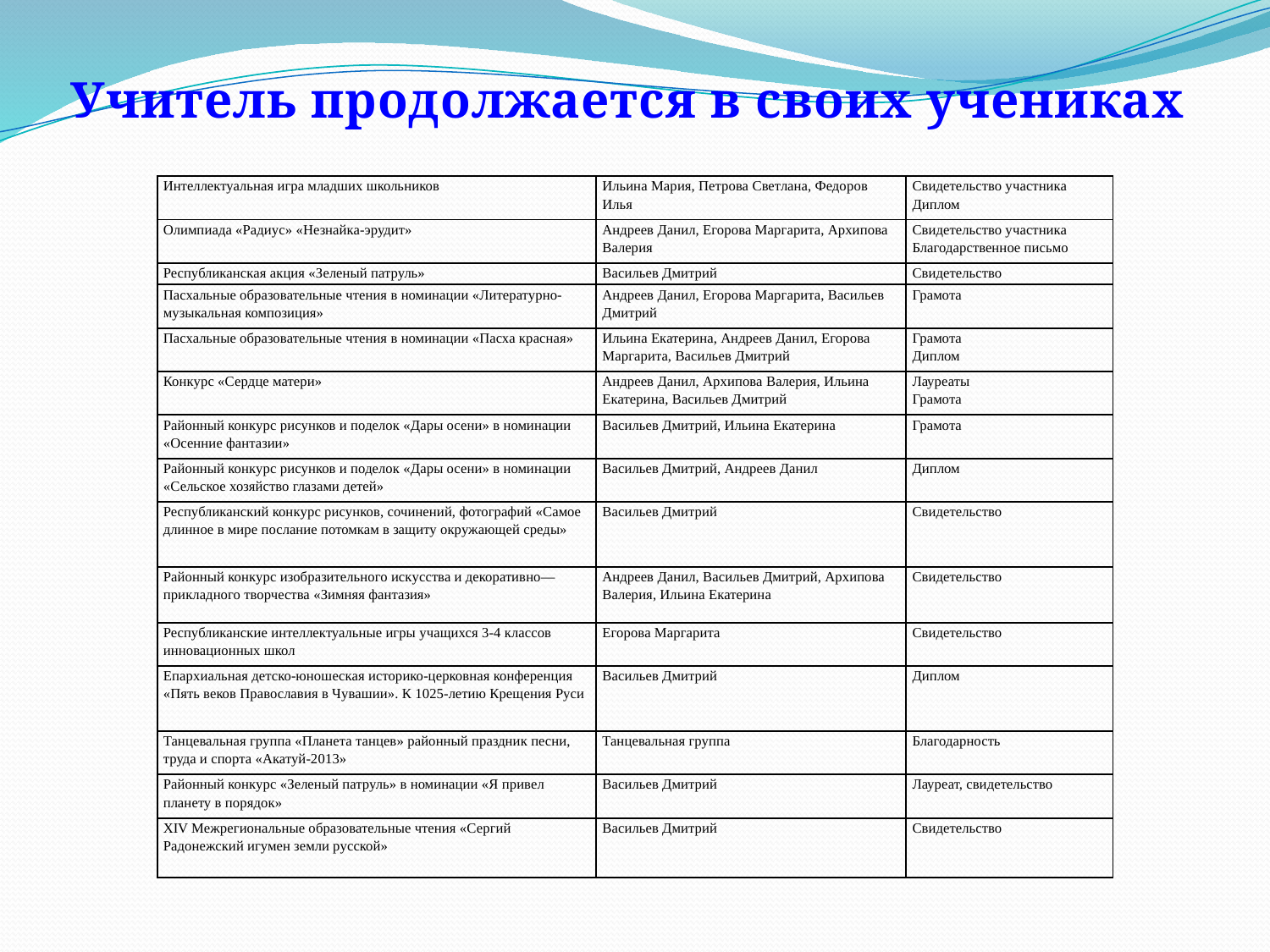

Учитель продолжается в своих учениках
| Интеллектуальная игра младших школьников | Ильина Мария, Петрова Светлана, Федоров Илья | Свидетельство участника Диплом |
| --- | --- | --- |
| Олимпиада «Радиус» «Незнайка-эрудит» | Андреев Данил, Егорова Маргарита, Архипова Валерия | Свидетельство участника Благодарственное письмо |
| Республиканская акция «Зеленый патруль» | Васильев Дмитрий | Свидетельство |
| Пасхальные образовательные чтения в номинации «Литературно-музыкальная композиция» | Андреев Данил, Егорова Маргарита, Васильев Дмитрий | Грамота |
| Пасхальные образовательные чтения в номинации «Пасха красная» | Ильина Екатерина, Андреев Данил, Егорова Маргарита, Васильев Дмитрий | Грамота Диплом |
| Конкурс «Сердце матери» | Андреев Данил, Архипова Валерия, Ильина Екатерина, Васильев Дмитрий | Лауреаты Грамота |
| Районный конкурс рисунков и поделок «Дары осени» в номинации «Осенние фантазии» | Васильев Дмитрий, Ильина Екатерина | Грамота |
| Районный конкурс рисунков и поделок «Дары осени» в номинации «Сельское хозяйство глазами детей» | Васильев Дмитрий, Андреев Данил | Диплом |
| Республиканский конкурс рисунков, сочинений, фотографий «Самое длинное в мире послание потомкам в защиту окружающей среды» | Васильев Дмитрий | Свидетельство |
| Районный конкурс изобразительного искусства и декоративно—прикладного творчества «Зимняя фантазия» | Андреев Данил, Васильев Дмитрий, Архипова Валерия, Ильина Екатерина | Свидетельство |
| Республиканские интеллектуальные игры учащихся 3-4 классов инновационных школ | Егорова Маргарита | Свидетельство |
| Епархиальная детско-юношеская историко-церковная конференция «Пять веков Православия в Чувашии». К 1025-летию Крещения Руси | Васильев Дмитрий | Диплом |
| Танцевальная группа «Планета танцев» районный праздник песни, труда и спорта «Акатуй-2013» | Танцевальная группа | Благодарность |
| Районный конкурс «Зеленый патруль» в номинации «Я привел планету в порядок» | Васильев Дмитрий | Лауреат, свидетельство |
| XIV Межрегиональные образовательные чтения «Сергий Радонежский игумен земли русской» | Васильев Дмитрий | Свидетельство |